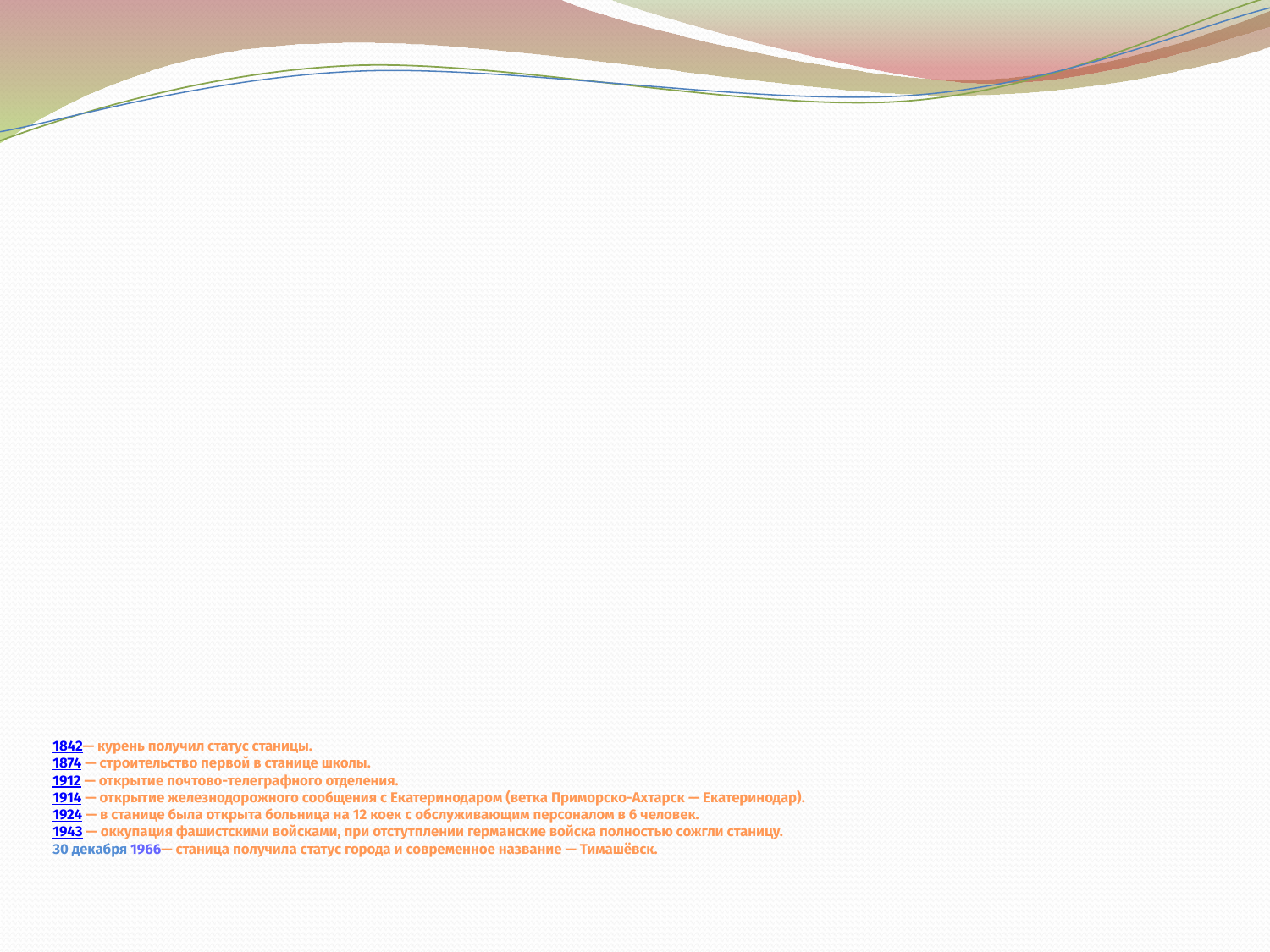

# 1842— курень получил статус станицы. 1874 — строительство первой в станице школы. 1912 — открытие почтово-телеграфного отделения. 1914 — открытие железнодорожного сообщения с Екатеринодаром (ветка Приморско-Ахтарск — Екатеринодар). 1924 — в станице была открыта больница на 12 коек с обслуживающим персоналом в 6 человек. 1943 — оккупация фашистскими войсками, при отстутплении германские войска полностью сожгли станицу. 30 декабря 1966— станица получила статус города и современное название — Тимашёвск.